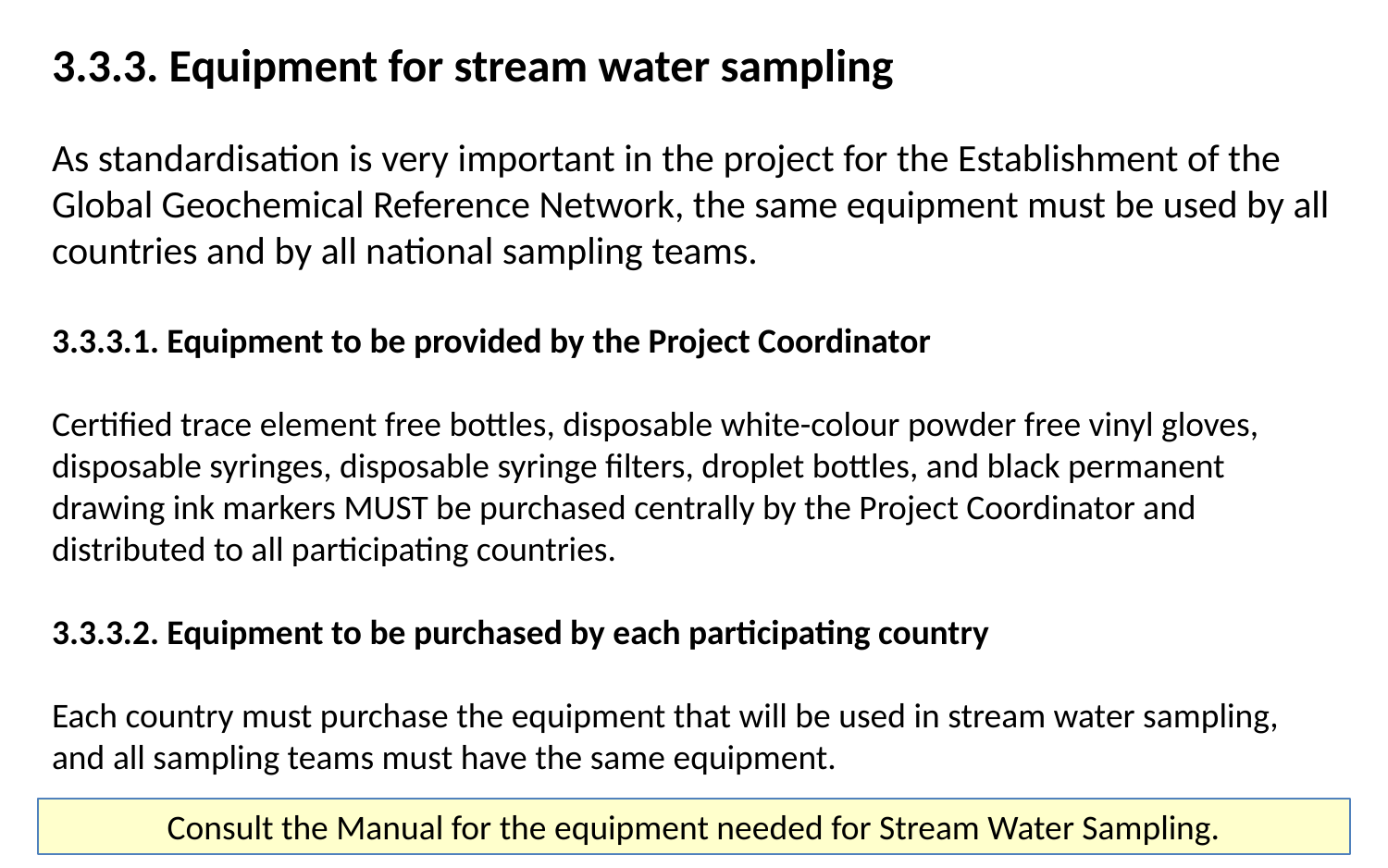

3.3.3. Equipment for stream water sampling

As standardisation is very important in the project for the Establishment of the Global Geochemical Reference Network, the same equipment must be used by all countries and by all national sampling teams.

3.3.3.1. Equipment to be provided by the Project Coordinator

Certified trace element free bottles, disposable white-colour powder free vinyl gloves, disposable syringes, disposable syringe filters, droplet bottles, and black permanent drawing ink markers MUST be purchased centrally by the Project Coordinator and distributed to all participating countries.

3.3.3.2. Equipment to be purchased by each participating country

Each country must purchase the equipment that will be used in stream water sampling, and all sampling teams must have the same equipment.
Consult the Manual for the equipment needed for Stream Water Sampling.